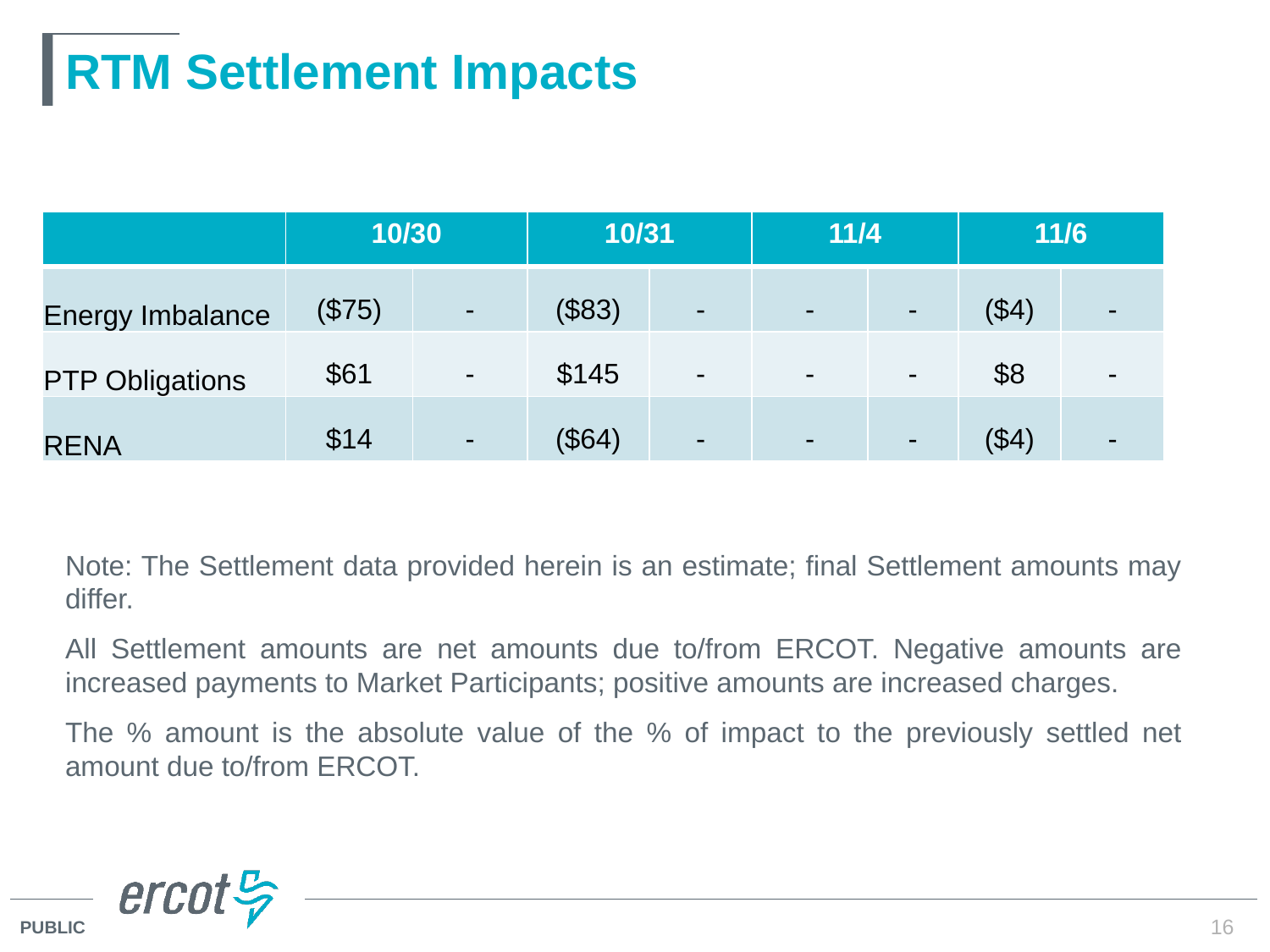

# RTM Settlement Impacts
|  | 10/30 |  | 10/31 |  | 11/4 |  | 11/6 |  |
| --- | --- | --- | --- | --- | --- | --- | --- | --- |
| Energy Imbalance | ($75) | - | ($83) | - | - | - | ($4) | - |
| PTP Obligations | $61 | - | $145 | - | - | - | $8 | - |
| RENA | $14 | - | ($64) | - | - | - | ($4) | - |
Note: The Settlement data provided herein is an estimate; final Settlement amounts may differ.
All Settlement amounts are net amounts due to/from ERCOT. Negative amounts are increased payments to Market Participants; positive amounts are increased charges.
The % amount is the absolute value of the % of impact to the previously settled net amount due to/from ERCOT.
16